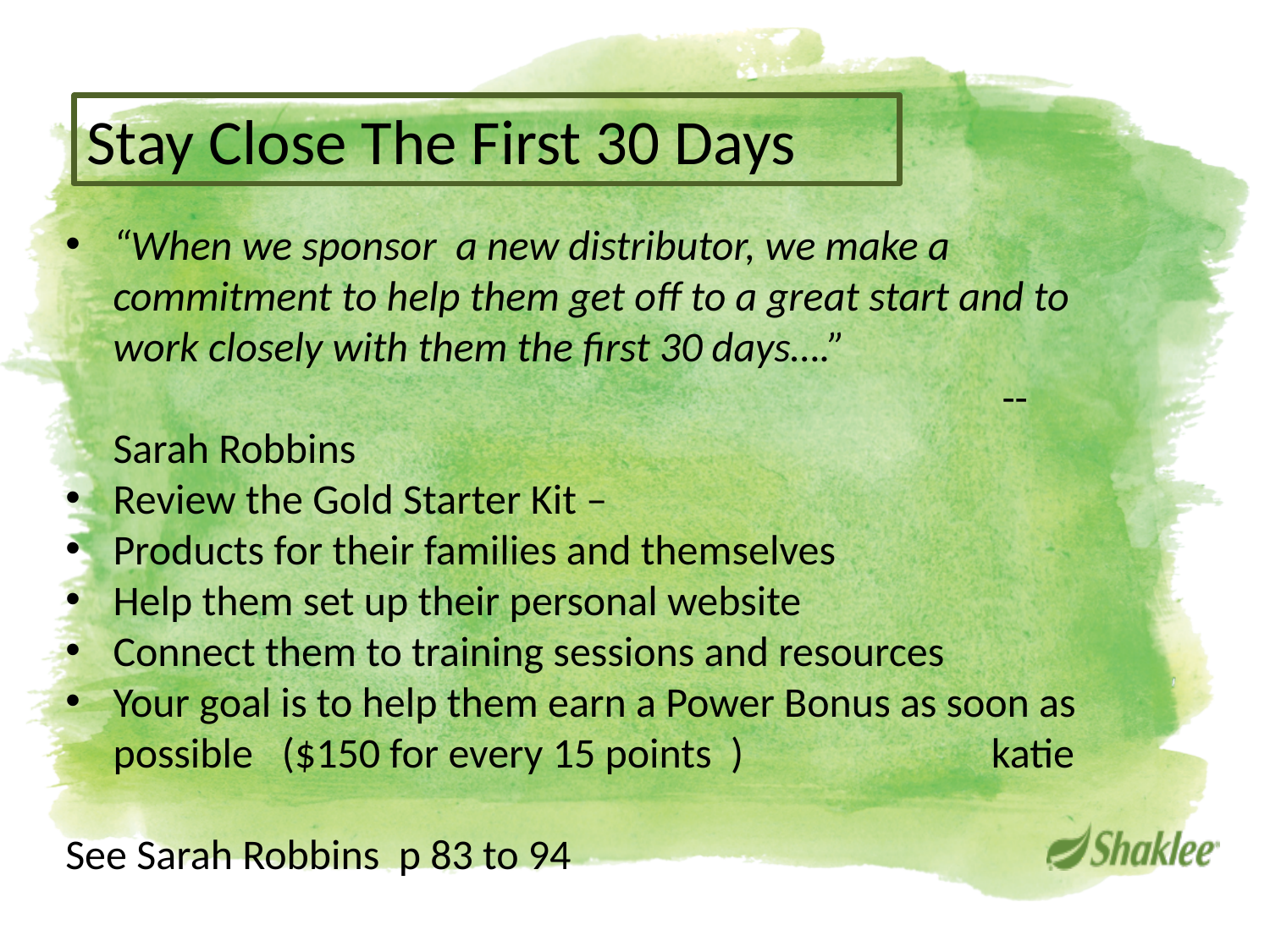

Stay Close The First 30 Days
“When we sponsor  a new distributor, we make a commitment to help them get off to a great start and to work closely with them the first 30 days….”		                         						--Sarah Robbins
Review the Gold Starter Kit –
Products for their families and themselves
Help them set up their personal website
Connect them to training sessions and resources
Your goal is to help them earn a Power Bonus as soon as possible   ($150 for every 15 points  )                          katie

See Sarah Robbins  p 83 to 94